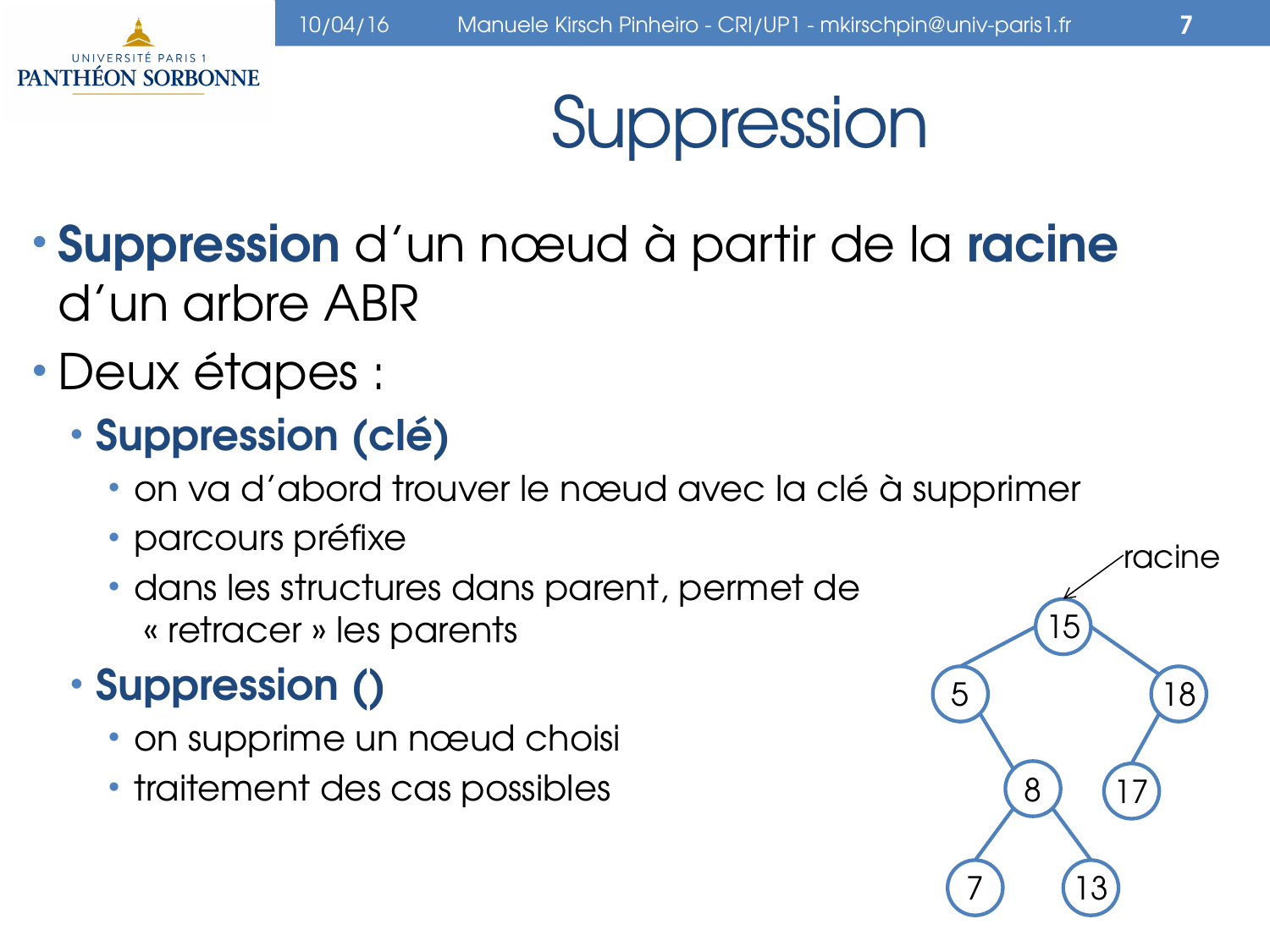

10/04/16
Manuele Kirsch Pinheiro - CRI/UP1 - mkirschpin@univ-paris1.fr
7
# Suppression
Suppression d’un nœud à partir de la racine d’un arbre ABR
Deux étapes :
Suppression (clé)
on va d’abord trouver le nœud avec la clé à supprimer
parcours préfixe
dans les structures dans parent, permet de
 « retracer » les parents
Suppression ()
on supprime un nœud choisi
traitement des cas possibles
racine
15
5
18
8
17
7
13